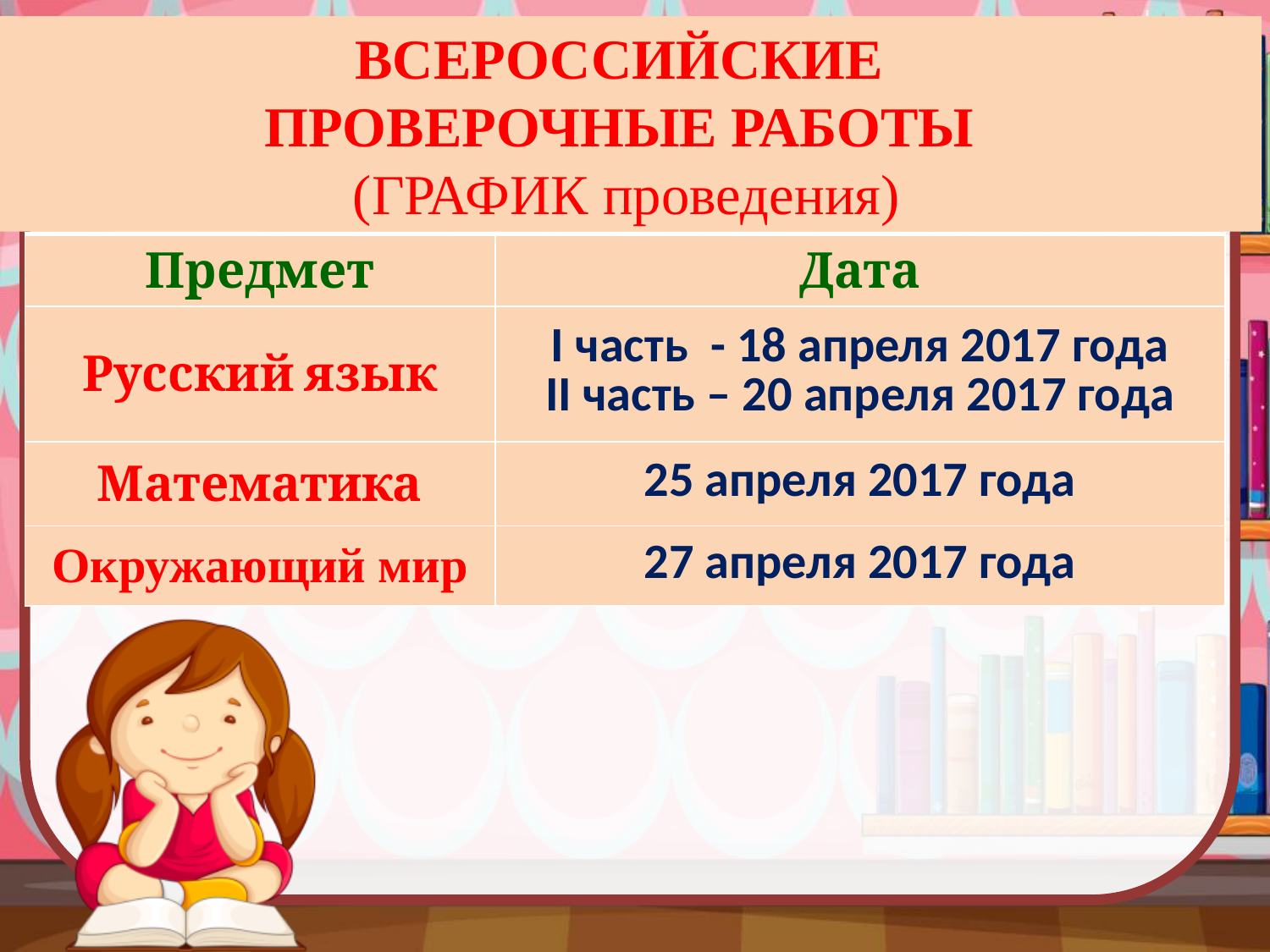

ВСЕРОССИЙСКИЕ
ПРОВЕРОЧНЫЕ РАБОТЫ
(ГРАФИК проведения)
| Предмет | Дата |
| --- | --- |
| Русский язык | I часть - 18 апреля 2017 года II часть – 20 апреля 2017 года |
| Математика | 25 апреля 2017 года |
| Окружающий мир | 27 апреля 2017 года |